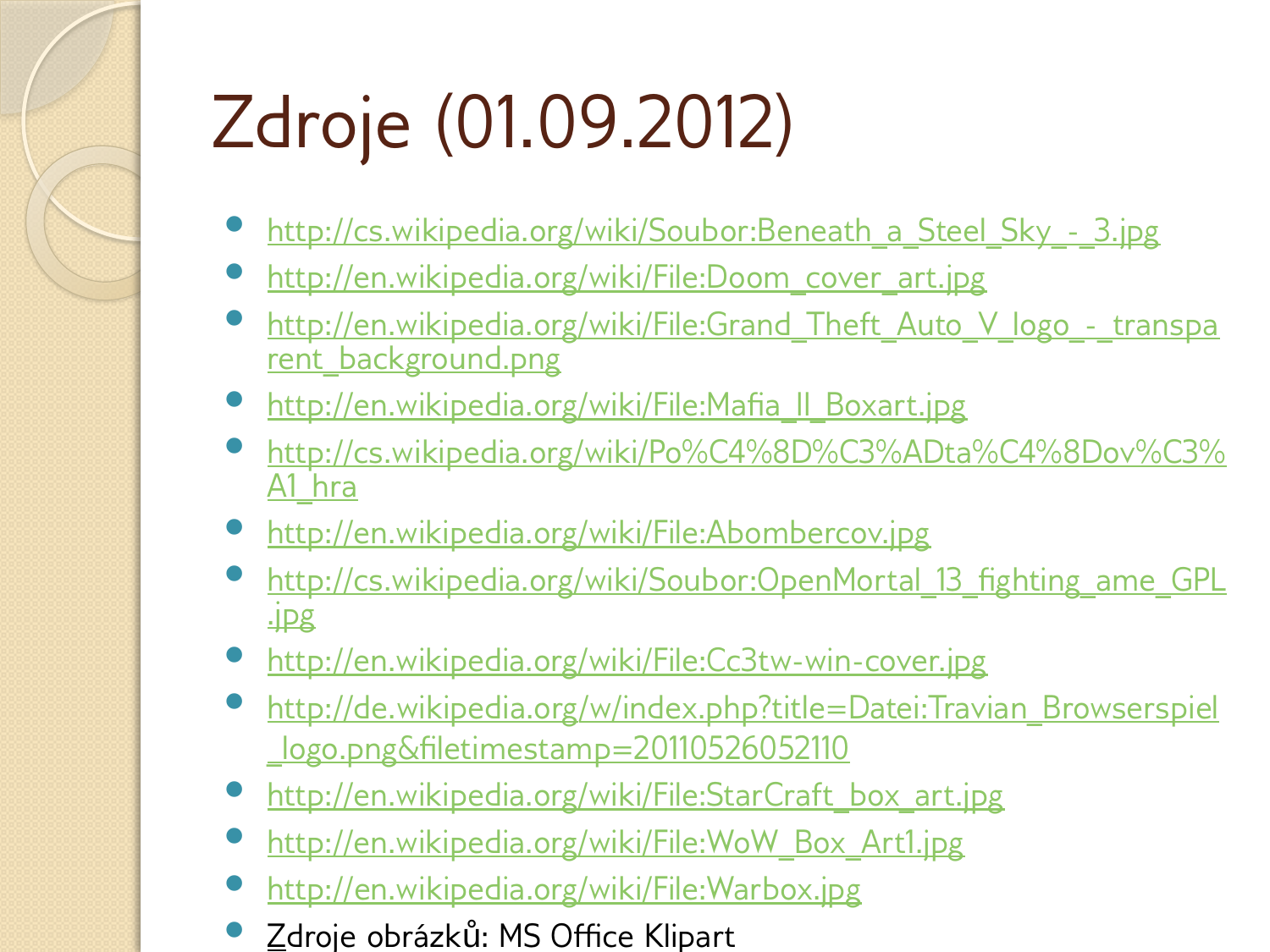

# Zdroje (01.09.2012)
http://cs.wikipedia.org/wiki/Soubor:Beneath_a_Steel_Sky_-_3.jpg
http://en.wikipedia.org/wiki/File:Doom_cover_art.jpg
http://en.wikipedia.org/wiki/File:Grand_Theft_Auto_V_logo_-_transparent_background.png
http://en.wikipedia.org/wiki/File:Mafia_II_Boxart.jpg
http://cs.wikipedia.org/wiki/Po%C4%8D%C3%ADta%C4%8Dov%C3%A1_hra
http://en.wikipedia.org/wiki/File:Abombercov.jpg
http://cs.wikipedia.org/wiki/Soubor:OpenMortal_13_fighting_ame_GPL.jpg
http://en.wikipedia.org/wiki/File:Cc3tw-win-cover.jpg
http://de.wikipedia.org/w/index.php?title=Datei:Travian_Browserspiel_logo.png&filetimestamp=20110526052110
http://en.wikipedia.org/wiki/File:StarCraft_box_art.jpg
http://en.wikipedia.org/wiki/File:WoW_Box_Art1.jpg
http://en.wikipedia.org/wiki/File:Warbox.jpg
Zdroje obrázků: MS Office Klipart